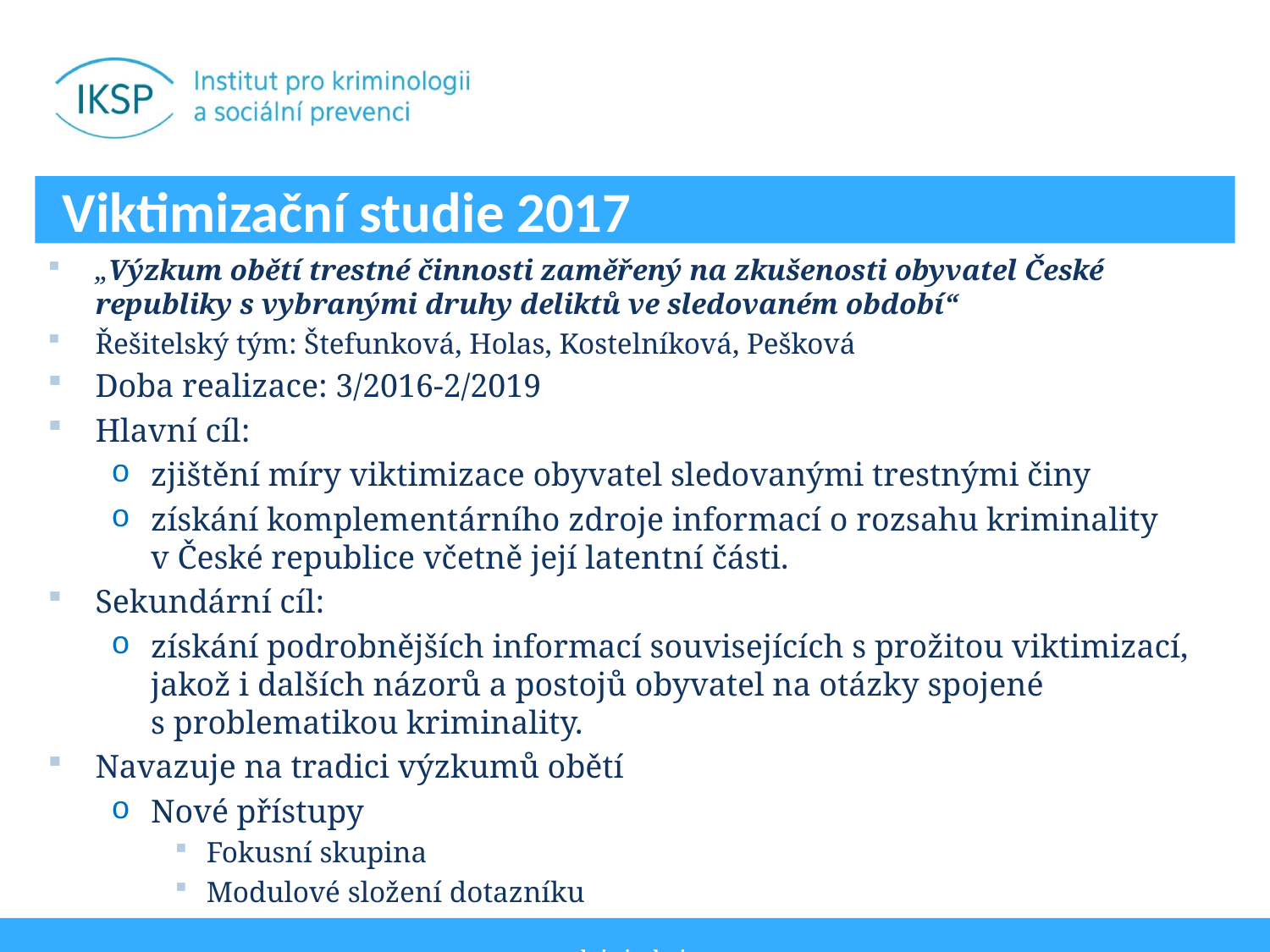

# Viktimizační studie 2017
„Výzkum obětí trestné činnosti zaměřený na zkušenosti obyvatel České republiky s vybranými druhy deliktů ve sledovaném období“
Řešitelský tým: Štefunková, Holas, Kostelníková, Pešková
Doba realizace: 3/2016-2/2019
Hlavní cíl:
zjištění míry viktimizace obyvatel sledovanými trestnými činy
získání komplementárního zdroje informací o rozsahu kriminality v České republice včetně její latentní části.
Sekundární cíl:
získání podrobnějších informací souvisejících s prožitou viktimizací, jakož i dalších názorů a postojů obyvatel na otázky spojené s problematikou kriminality.
Navazuje na tradici výzkumů obětí
Nové přístupy
Fokusní skupina
Modulové složení dotazníku